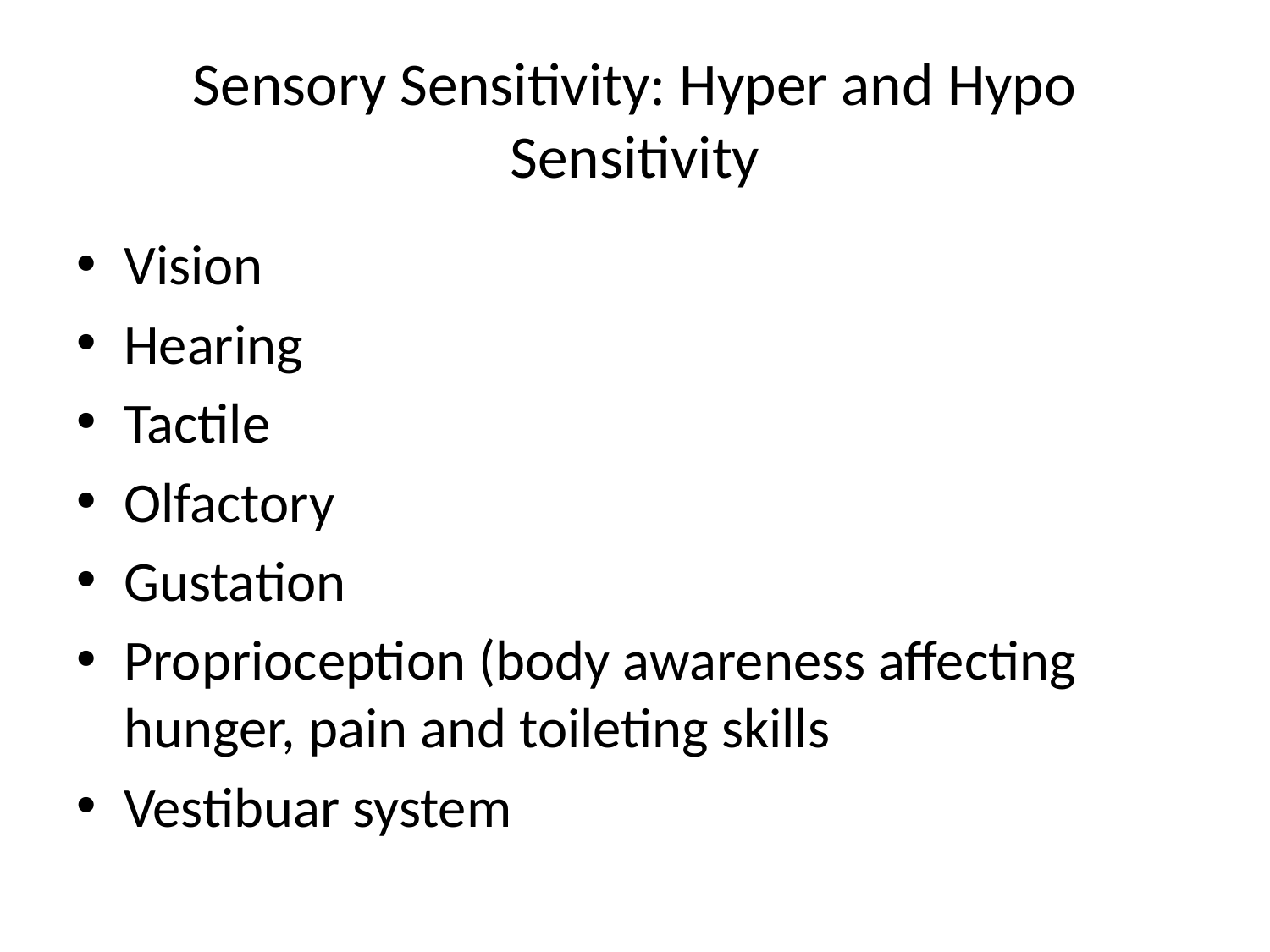

# Sensory Sensitivity: Hyper and Hypo Sensitivity
Vision
Hearing
Tactile
Olfactory
Gustation
Proprioception (body awareness affecting hunger, pain and toileting skills
Vestibuar system